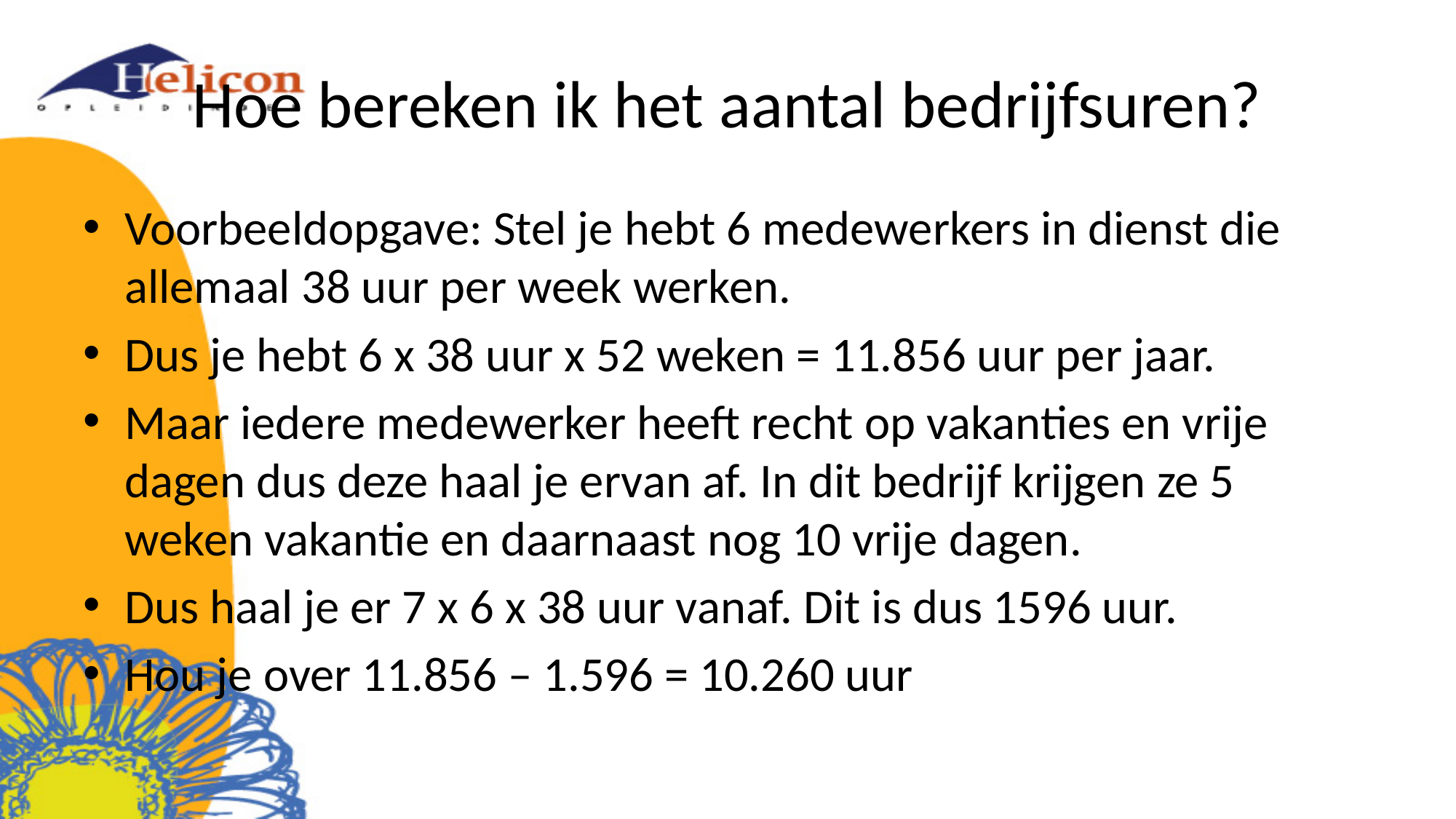

# Hoe bereken ik het aantal bedrijfsuren?
Voorbeeldopgave: Stel je hebt 6 medewerkers in dienst die allemaal 38 uur per week werken.
Dus je hebt 6 x 38 uur x 52 weken = 11.856 uur per jaar.
Maar iedere medewerker heeft recht op vakanties en vrije dagen dus deze haal je ervan af. In dit bedrijf krijgen ze 5 weken vakantie en daarnaast nog 10 vrije dagen.
Dus haal je er 7 x 6 x 38 uur vanaf. Dit is dus 1596 uur.
Hou je over 11.856 – 1.596 = 10.260 uur